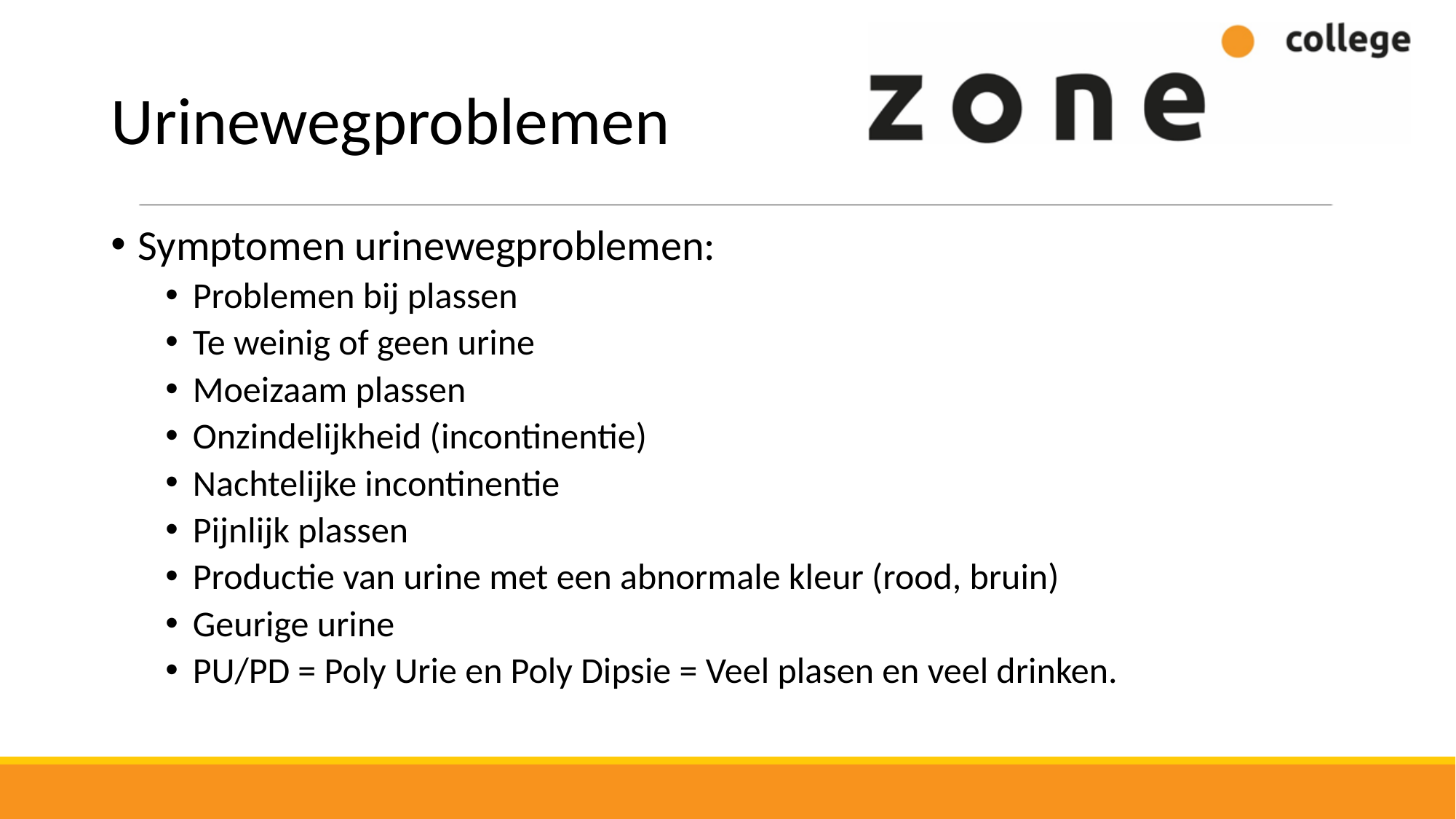

# Urinewegproblemen
Symptomen urinewegproblemen:
Problemen bij plassen
Te weinig of geen urine
Moeizaam plassen
Onzindelijkheid (incontinentie)
Nachtelijke incontinentie
Pijnlijk plassen
Productie van urine met een abnormale kleur (rood, bruin)
Geurige urine
PU/PD = Poly Urie en Poly Dipsie = Veel plasen en veel drinken.